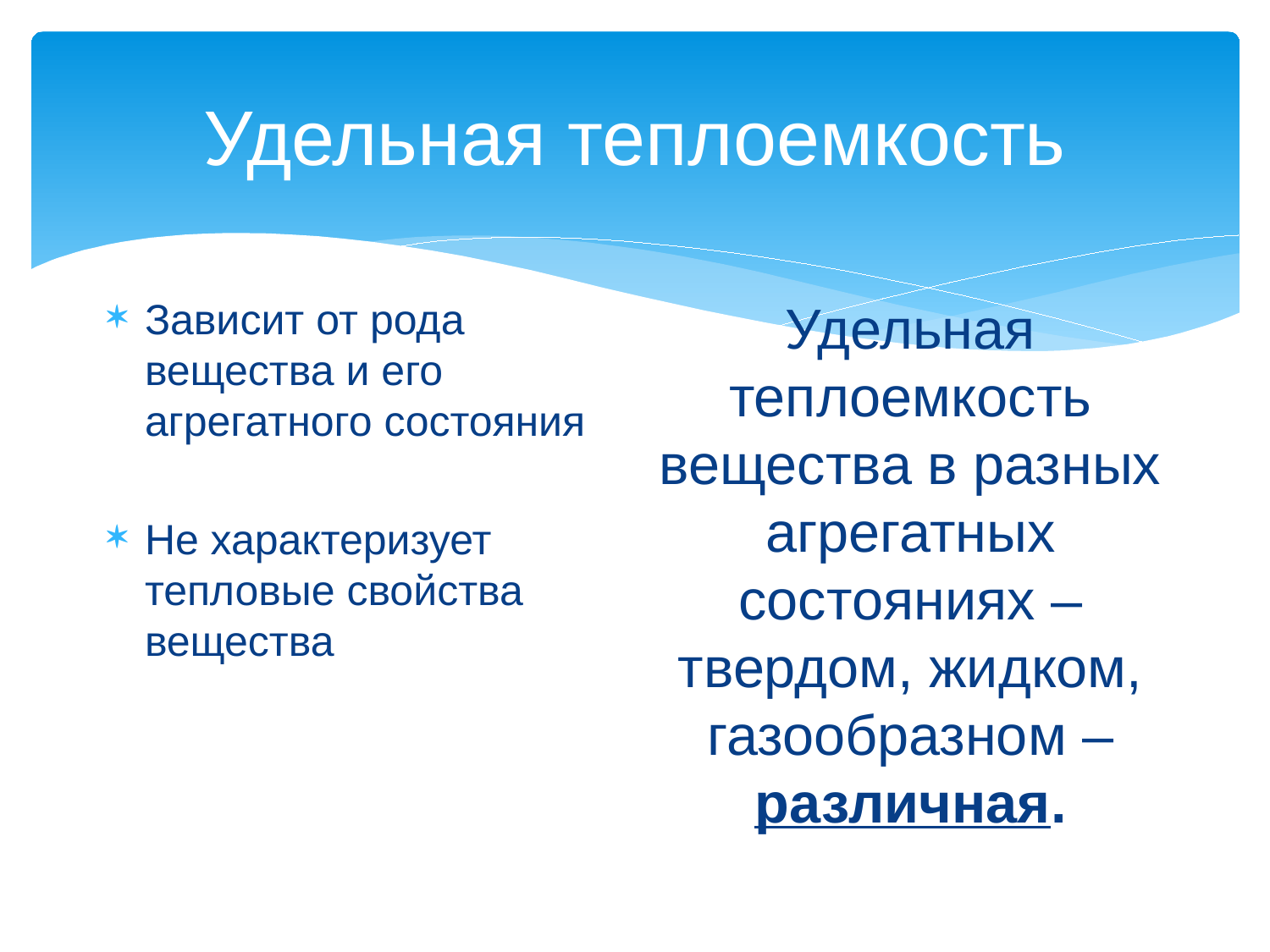

# Удельная теплоемкость
Зависит от рода  вещества и его агрегатного состояния

Не характеризует тепловые свойства вещества

Удельная теплоемкость вещества в разных агрегатных состояниях – твердом, жидком, газообразном – различная.